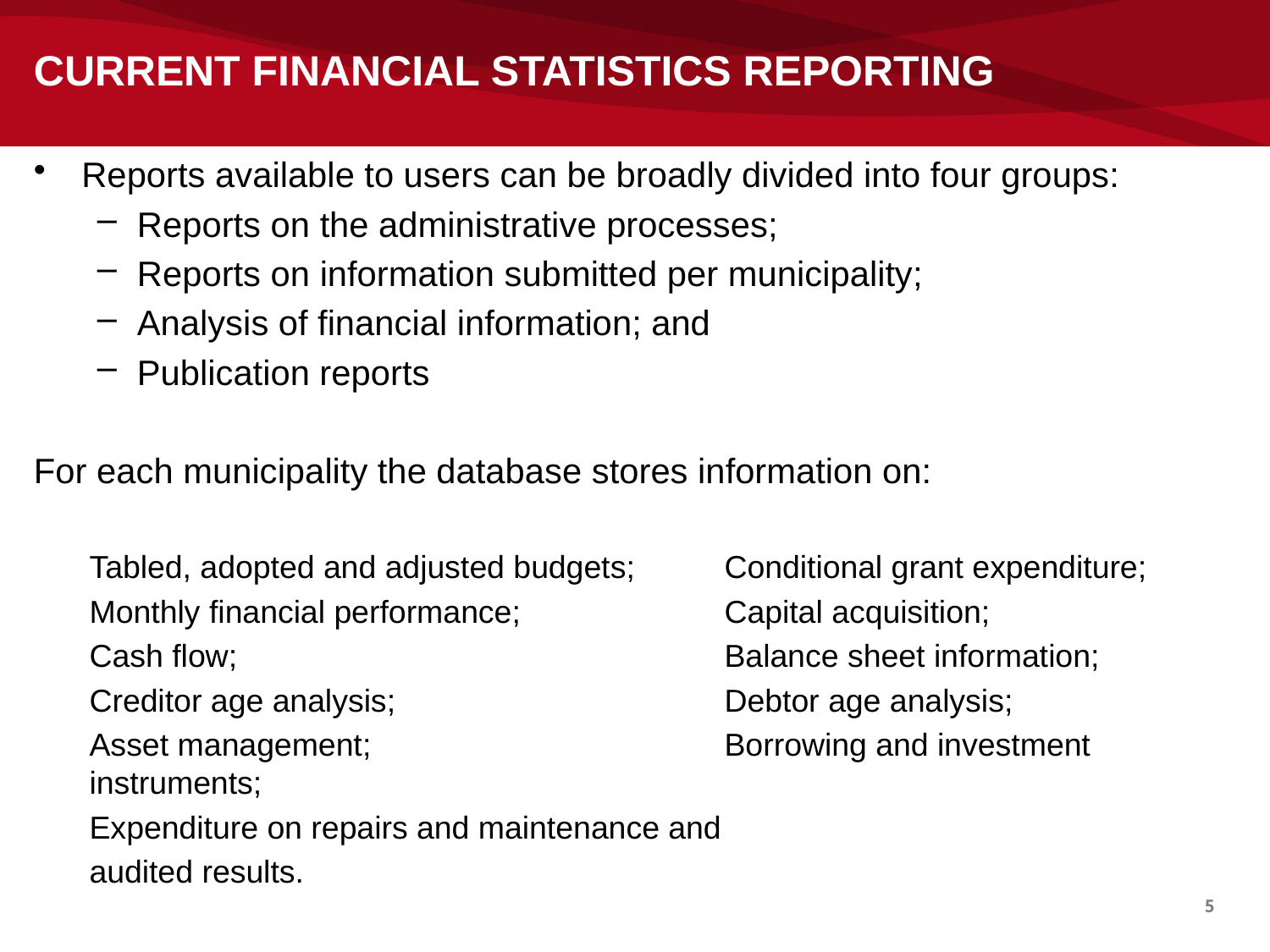

# CURRENT FINANCIAL STATISTICS REPORTING
Reports available to users can be broadly divided into four groups:
Reports on the administrative processes;
Reports on information submitted per municipality;
Analysis of financial information; and
Publication reports

For each municipality the database stores information on:

Tabled, adopted and adjusted budgets;	Conditional grant expenditure;
Monthly financial performance;		Capital acquisition;
Cash flow; 				Balance sheet information;
Creditor age analysis;			Debtor age analysis;
Asset management;			Borrowing and investment instruments;
Expenditure on repairs and maintenance and
audited results.

;
5